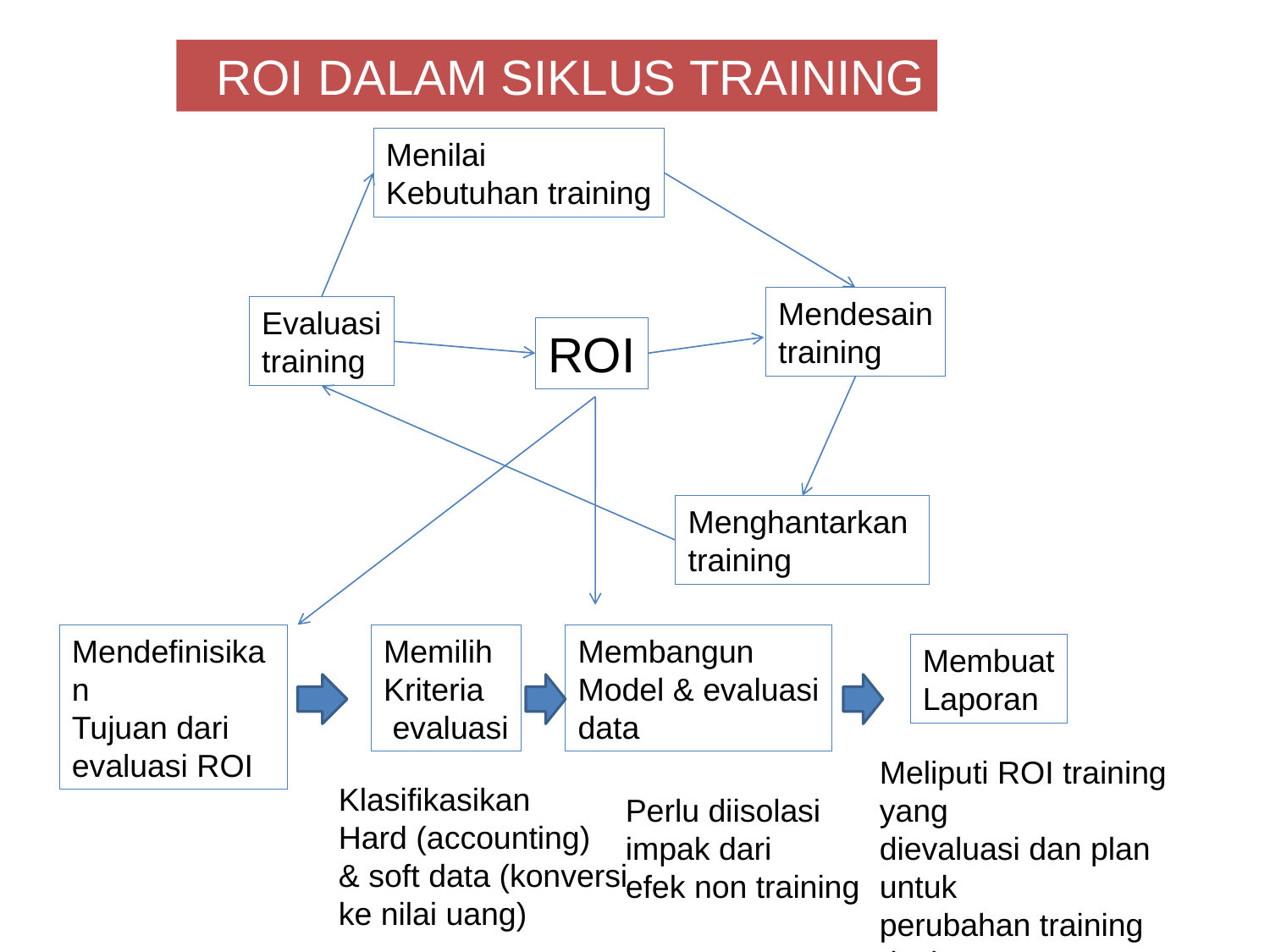

ROI DALAM SIKLUS TRAINING
Menilai
Kebutuhan training
Mendesain
training
Evaluasi
training
ROI
Menghantarkan
training
Mendefinisikan
Tujuan dari evaluasi ROI
Memilih
Kriteria
 evaluasi
Membangun
Model & evaluasi
data
Membuat
Laporan

Meliputi ROI training yang
dievaluasi dan plan untuk
perubahan training design

Klasifikasikan
Hard (accounting)
& soft data (konversi
ke nilai uang)
Perlu diisolasi
impak dari
efek non training